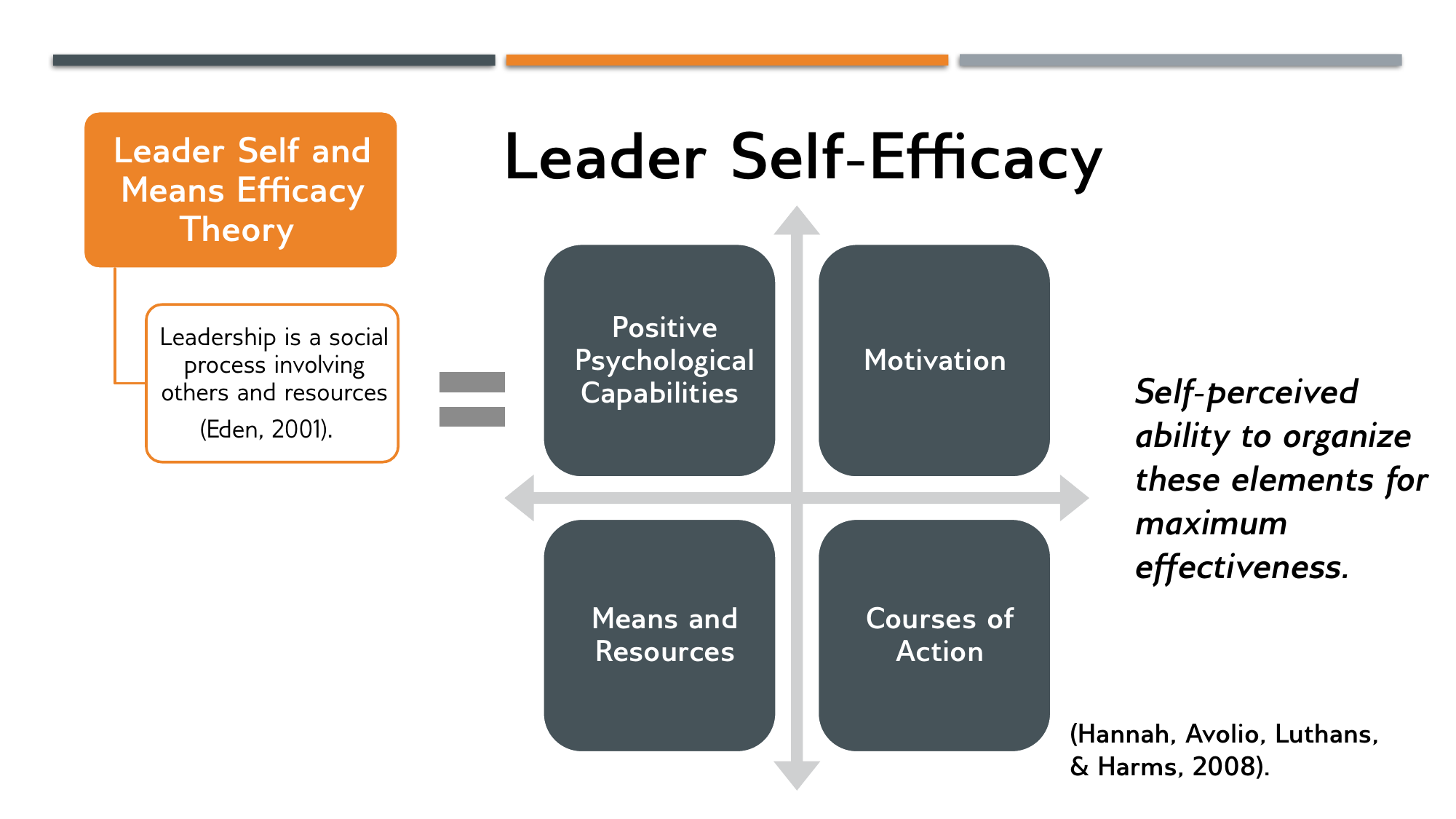

Leader Self-Efficacy
Leader Self and Means Efficacy Theory
Leadership is a social process involving others and resources
(Eden, 2001).
Motivation
Positive Psychological Capabilities
Courses of Action
Means and Resources

Self-perceived ability to organize these elements for maximum effectiveness.
(Hannah, Avolio, Luthans,
& Harms, 2008).